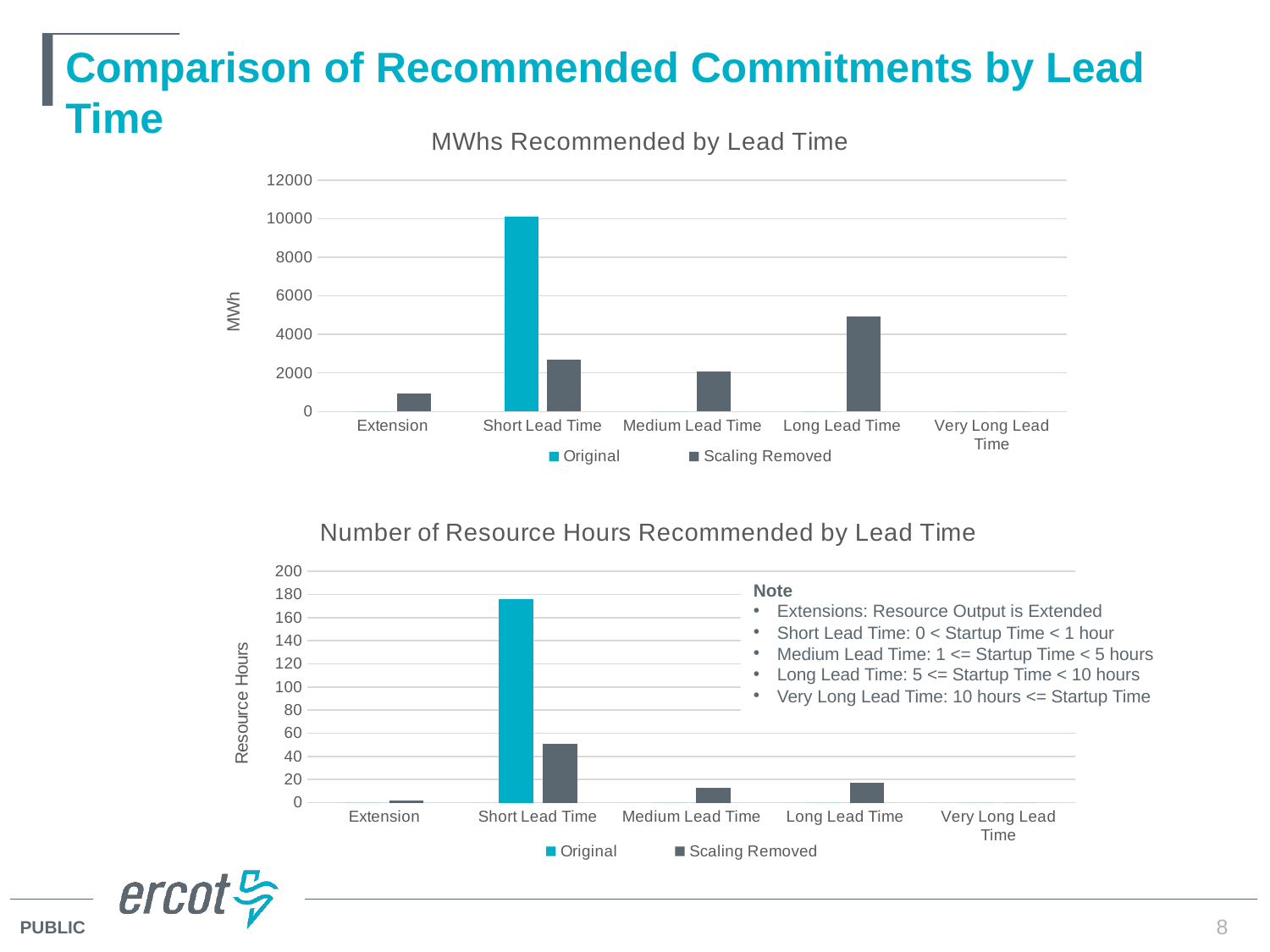

# Comparison of Recommended Commitments by Lead Time

### Chart: MWhs Recommended by Lead Time

| Category | Original |  |
|---|---|---|
| Extension | 0.0 | 919.0 |
| Short Lead Time | 10108.8 | 2677.3 |
| Medium Lead Time | 0.0 | 2075.0 |
| Long Lead Time | 0.0 | 4918.0 |
| Very Long Lead Time | 0.0 | 0.0 |

### Chart: Number of Resource Hours Recommended by Lead Time

| Category |  |  |
|---|---|---|
| Extension | 0.0 | 2.0 |
| Short Lead Time | 176.0 | 51.0 |
| Medium Lead Time | 0.0 | 13.0 |
| Long Lead Time | 0.0 | 17.0 |
| Very Long Lead Time | 0.0 | 0.0 |
Note
Extensions: Resource Output is Extended
Short Lead Time: 0 < Startup Time < 1 hour
Medium Lead Time: 1 <= Startup Time < 5 hours
Long Lead Time: 5 <= Startup Time < 10 hours
Very Long Lead Time: 10 hours <= Startup Time

8